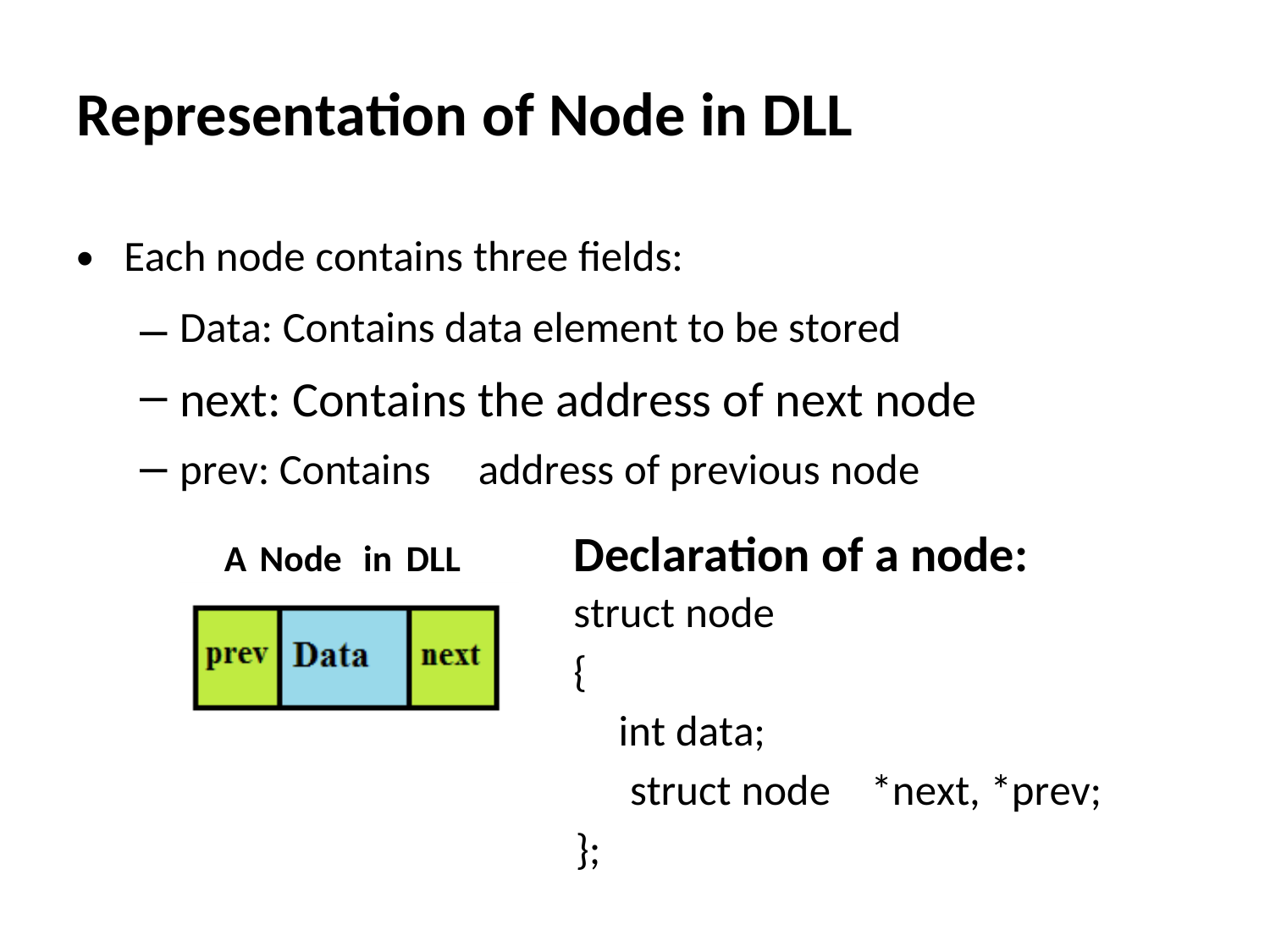

Representation of Node in DLL
•
Each node contains three fields:
–
–
–
Data: Contains data element to be stored
next: Contains the address of next node
prev: Contains
address of previous node
Declaration of a node:
struct node
{
int data;
A
Node
in
DLL

struct node
*next, *prev;
};